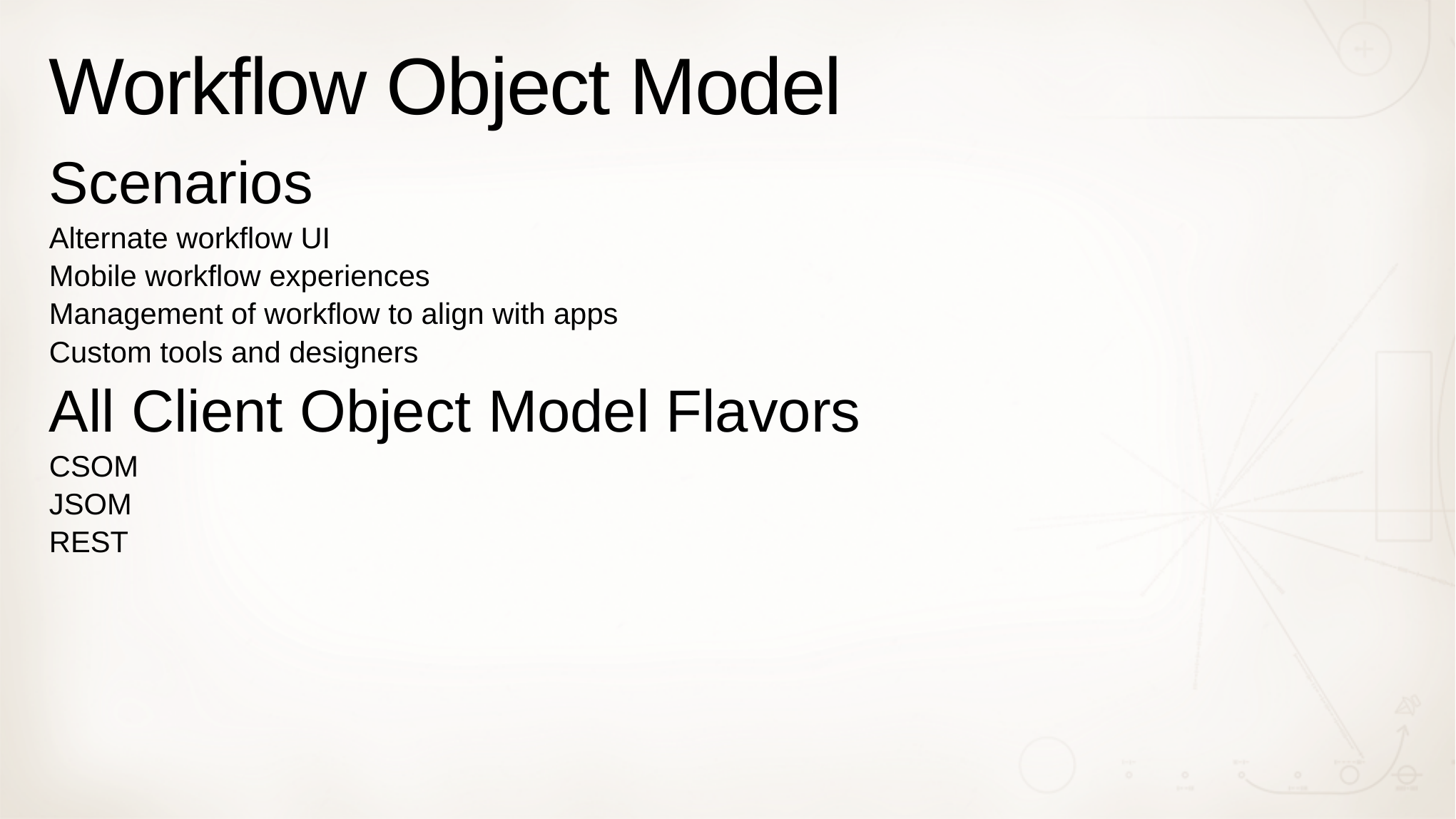

# Workflow Object Model
Scenarios
Alternate workflow UI
Mobile workflow experiences
Management of workflow to align with apps
Custom tools and designers
All Client Object Model Flavors
CSOM
JSOM
REST